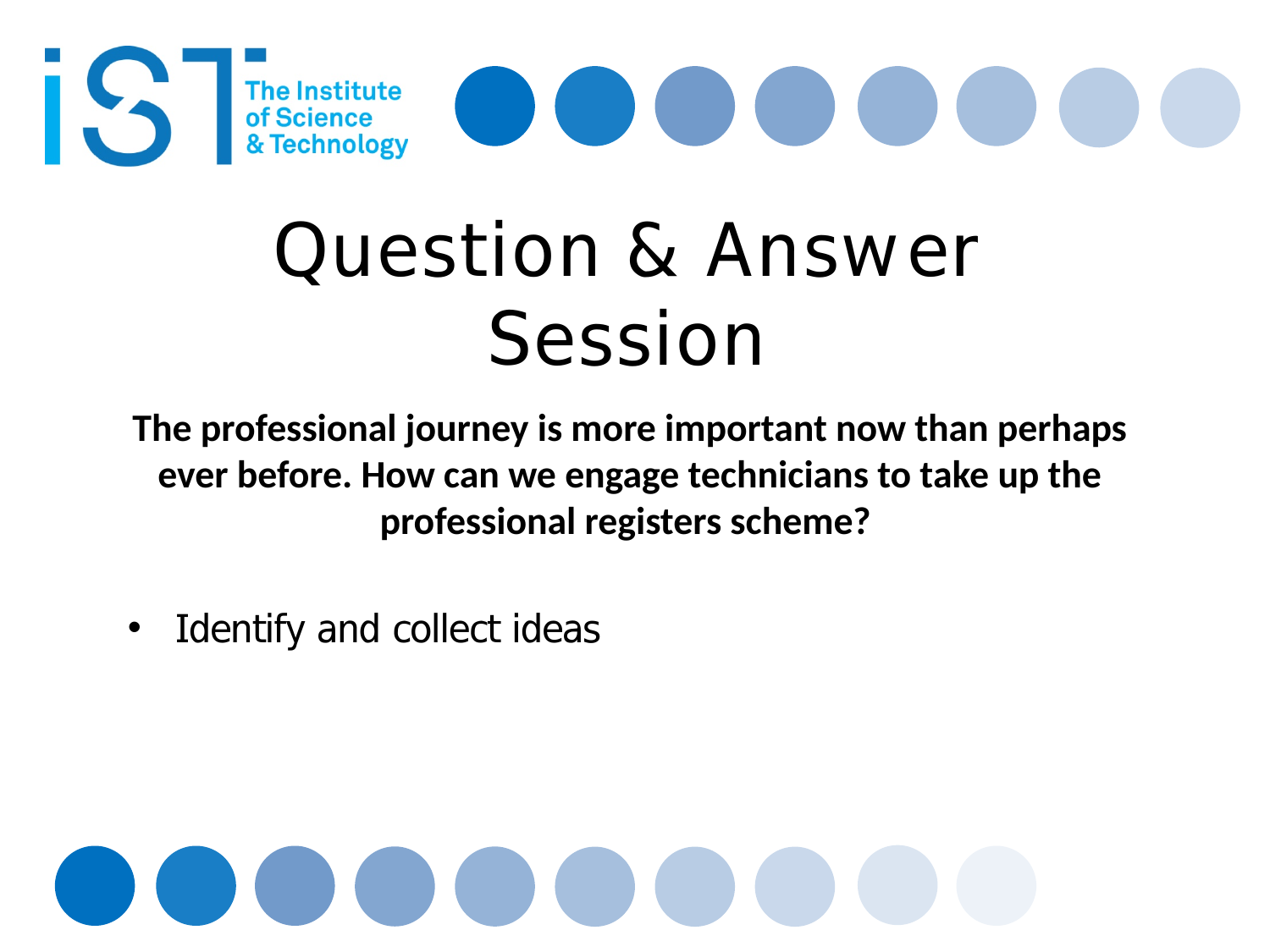

# Question & Answer Session
The professional journey is more important now than perhaps ever before. How can we engage technicians to take up the professional registers scheme?

Identify and collect ideas